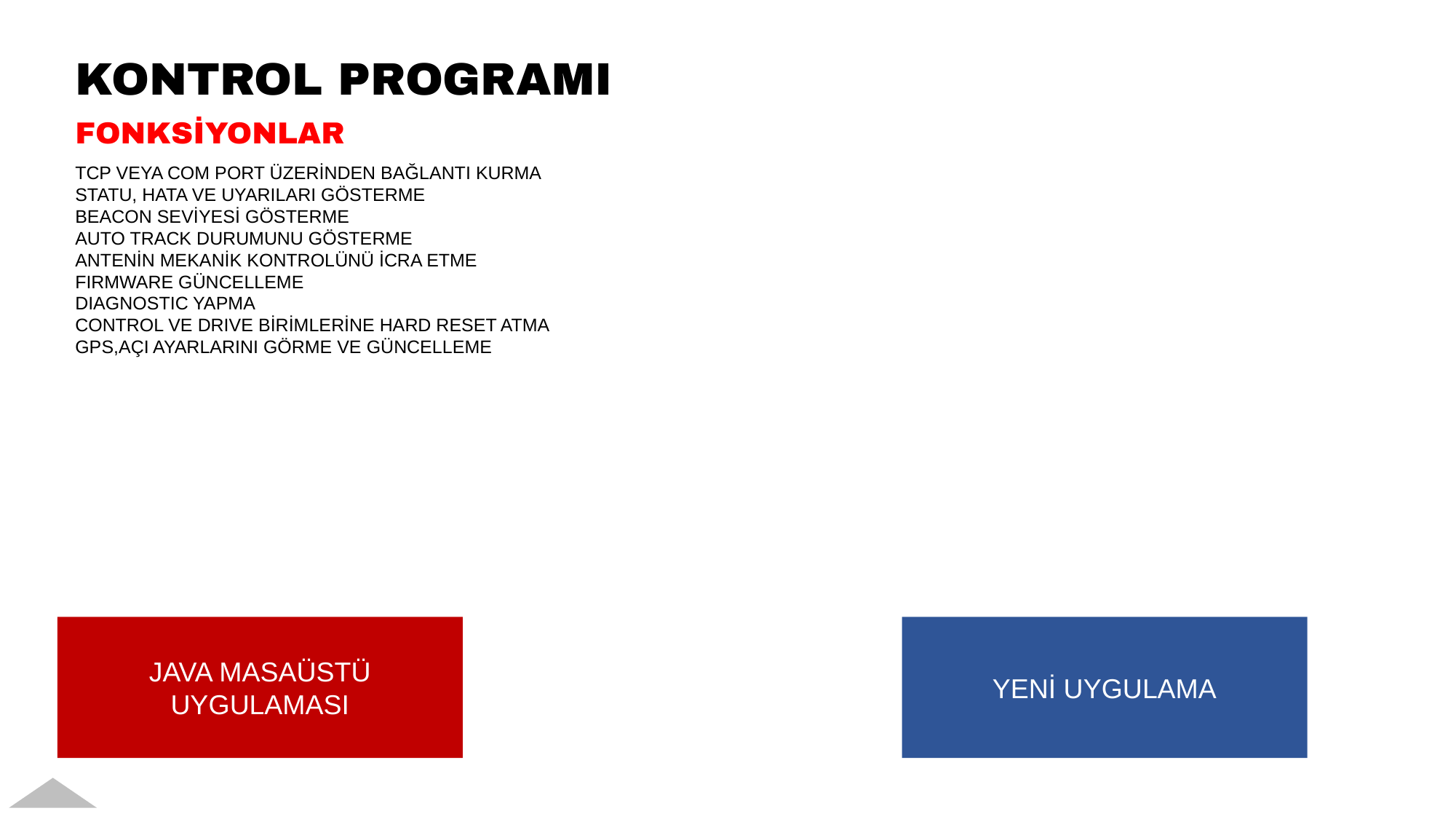

KONTROL PROGRAMI
FONKSİYONLAR
TCP VEYA COM PORT ÜZERİNDEN BAĞLANTI KURMA
STATU, HATA VE UYARILARI GÖSTERME
BEACON SEVİYESİ GÖSTERME
AUTO TRACK DURUMUNU GÖSTERME
ANTENİN MEKANİK KONTROLÜNÜ İCRA ETME
FIRMWARE GÜNCELLEME
DIAGNOSTIC YAPMA
CONTROL VE DRIVE BİRİMLERİNE HARD RESET ATMA
GPS,AÇI AYARLARINI GÖRME VE GÜNCELLEME

JAVA MASAÜSTÜ UYGULAMASI
YENİ UYGULAMA